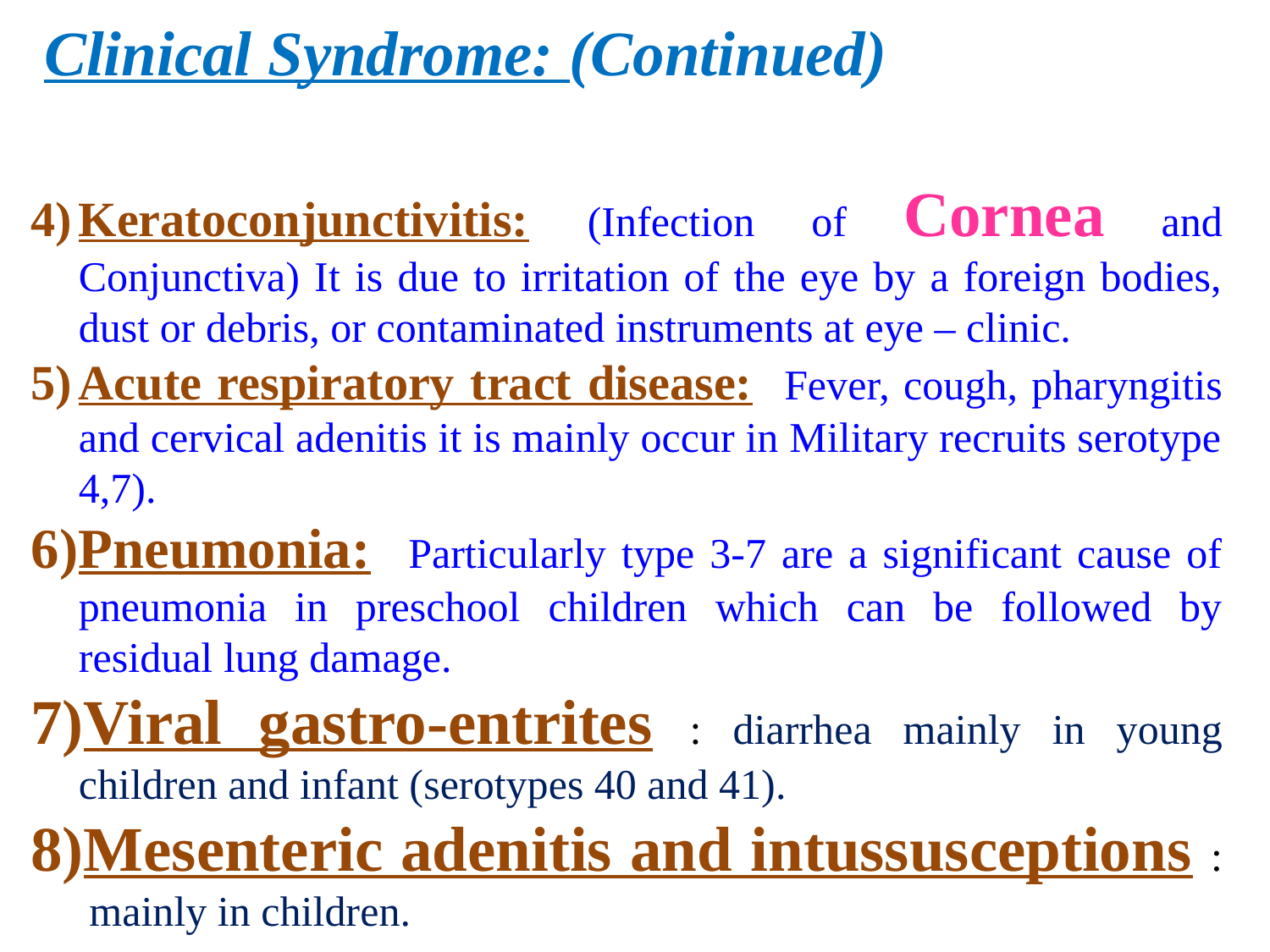

Clinical Syndrome: (Continued)

Keratoconjunctivitis: (Infection of Cornea and Conjunctiva) It is due to irritation of the eye by a foreign bodies, dust or debris, or contaminated instruments at eye – clinic.
Acute respiratory tract disease:  Fever, cough, pharyngitis and cervical adenitis it is mainly occur in Military recruits serotype 4,7).
Pneumonia:  Particularly type 3-7 are a significant cause of pneumonia in preschool children which can be followed by residual lung damage.
Viral gastro-entrites : diarrhea mainly in young children and infant (serotypes 40 and 41).
Mesenteric adenitis and intussusceptions :  mainly in children.